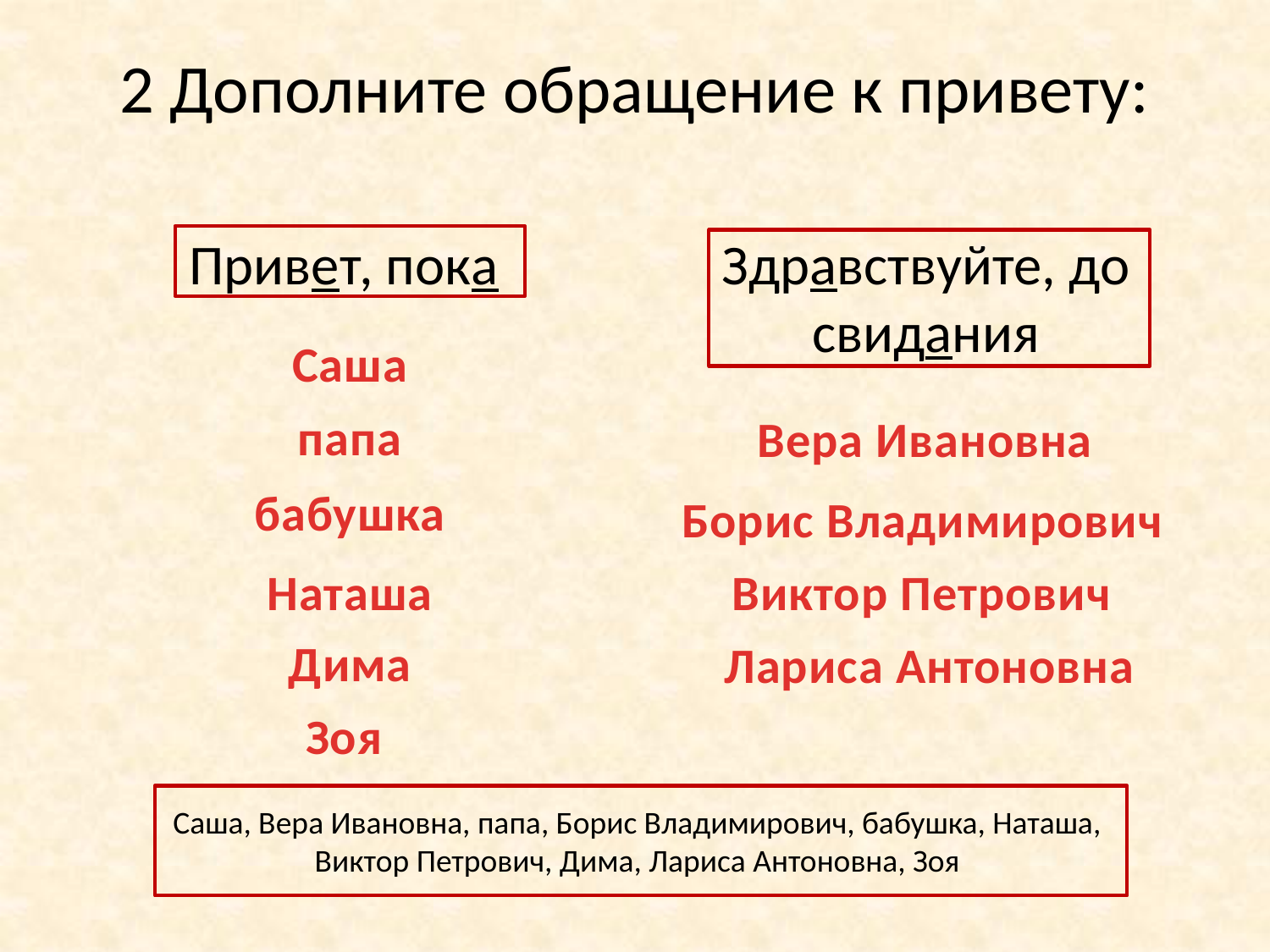

2 Дополните обращение к привету:
Привет, пока
Здравствуйте, до свидания

Саша
папа
Вера Ивановна
бабушка
Борис Владимирович
Наташа
Виктор Петрович
Дима
Лариса Антоновна
Зоя

Саша, Вера Ивановна, папа, Борис Владимирович, бабушка, Наташа,
Виктор Петрович, Дима, Лариса Антоновна, Зоя